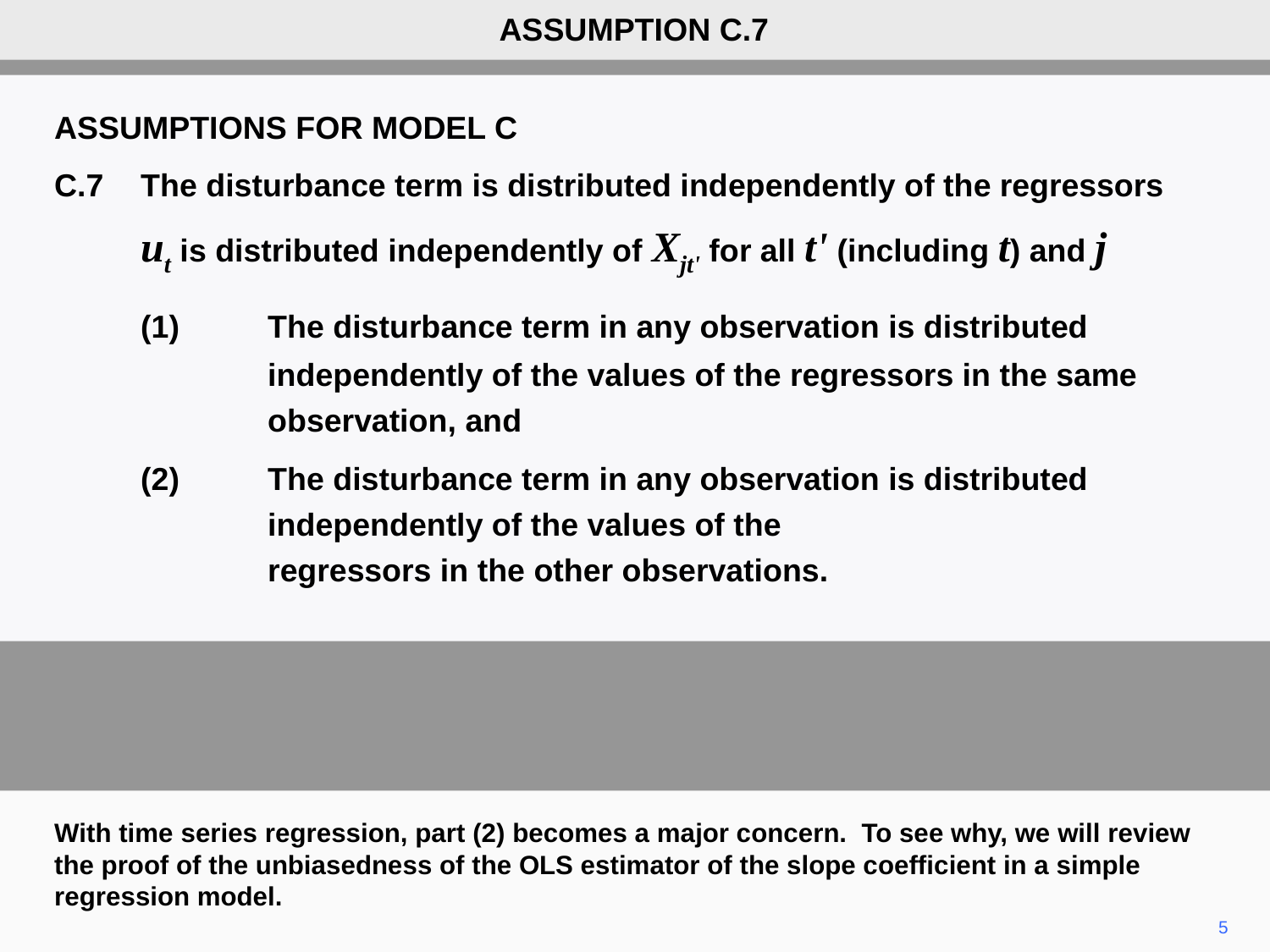

ASSUMPTION C.7

ASSUMPTIONS FOR MODEL C
C.7	The disturbance term is distributed independently of the regressors
	ut is distributed independently of Xjt' for all t' (including t) and j
	(1)	The disturbance term in any observation is distributed
		independently of the values of the regressors in the same
		observation, and
	(2)	The disturbance term in any observation is distributed
		independently of the values of the
		regressors in the other observations.

With time series regression, part (2) becomes a major concern.  To see why, we will review the proof of the unbiasedness of the OLS estimator of the slope coefficient in a simple regression model.
5